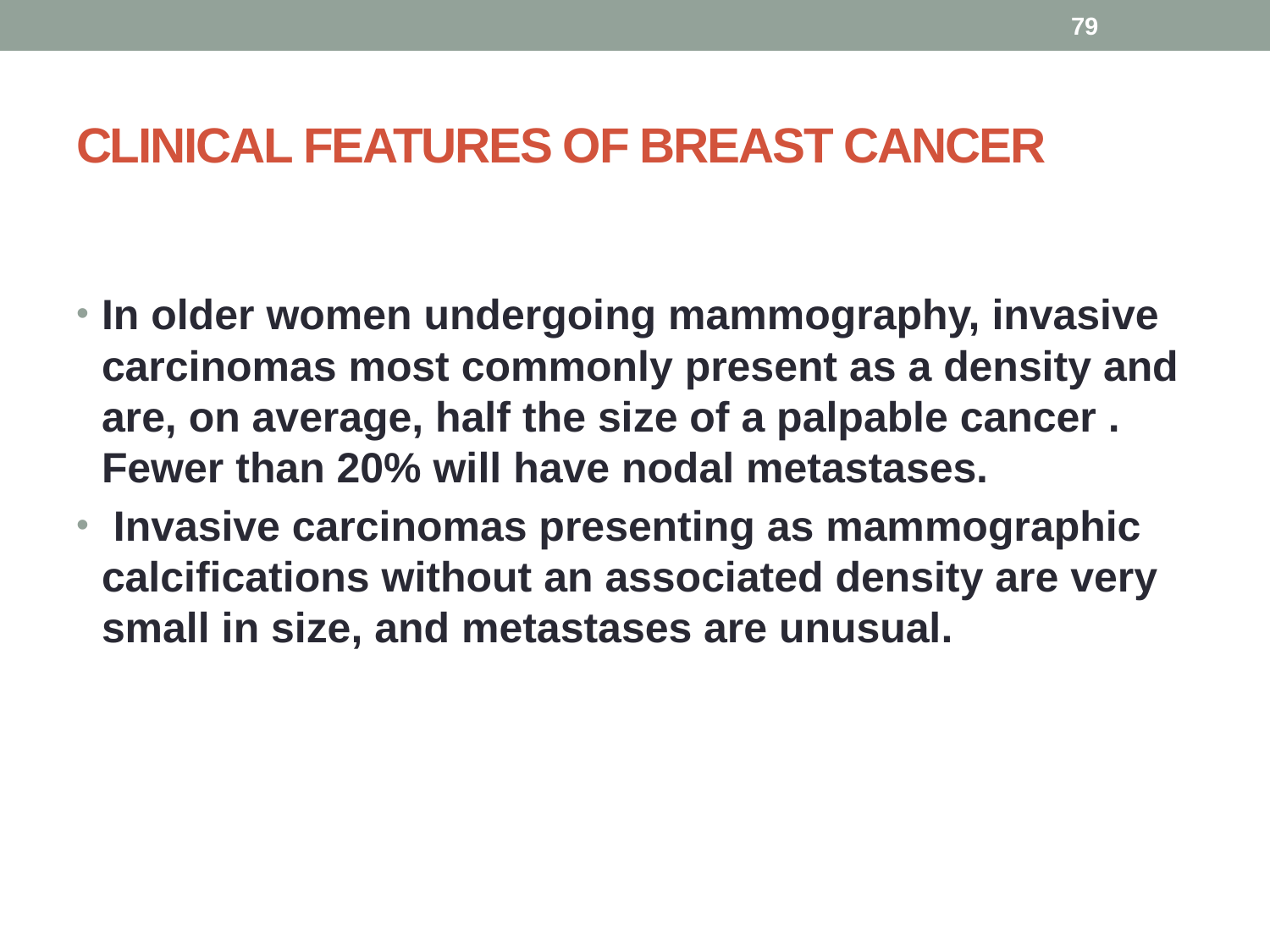

79
# CLINICAL FEATURES OF BREAST CANCER

In older women undergoing mammography, invasive carcinomas most commonly present as a density and are, on average, half the size of a palpable cancer . Fewer than 20% will have nodal metastases.
 Invasive carcinomas presenting as mammographic calcifications without an associated density are very small in size, and metastases are unusual.